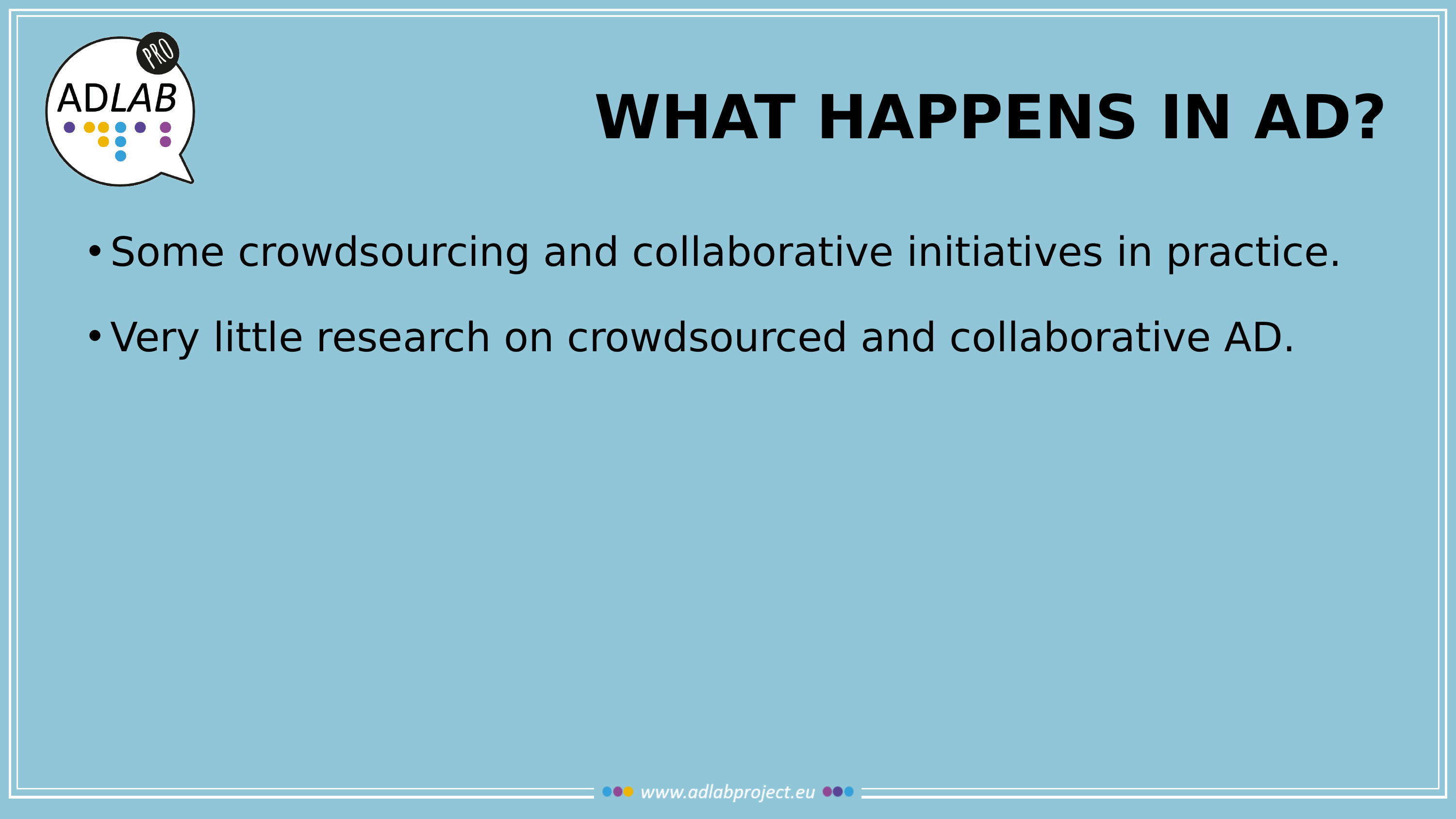

# What happens in AD?
Some crowdsourcing and collaborative initiatives in practice.
Very little research on crowdsourced and collaborative AD.